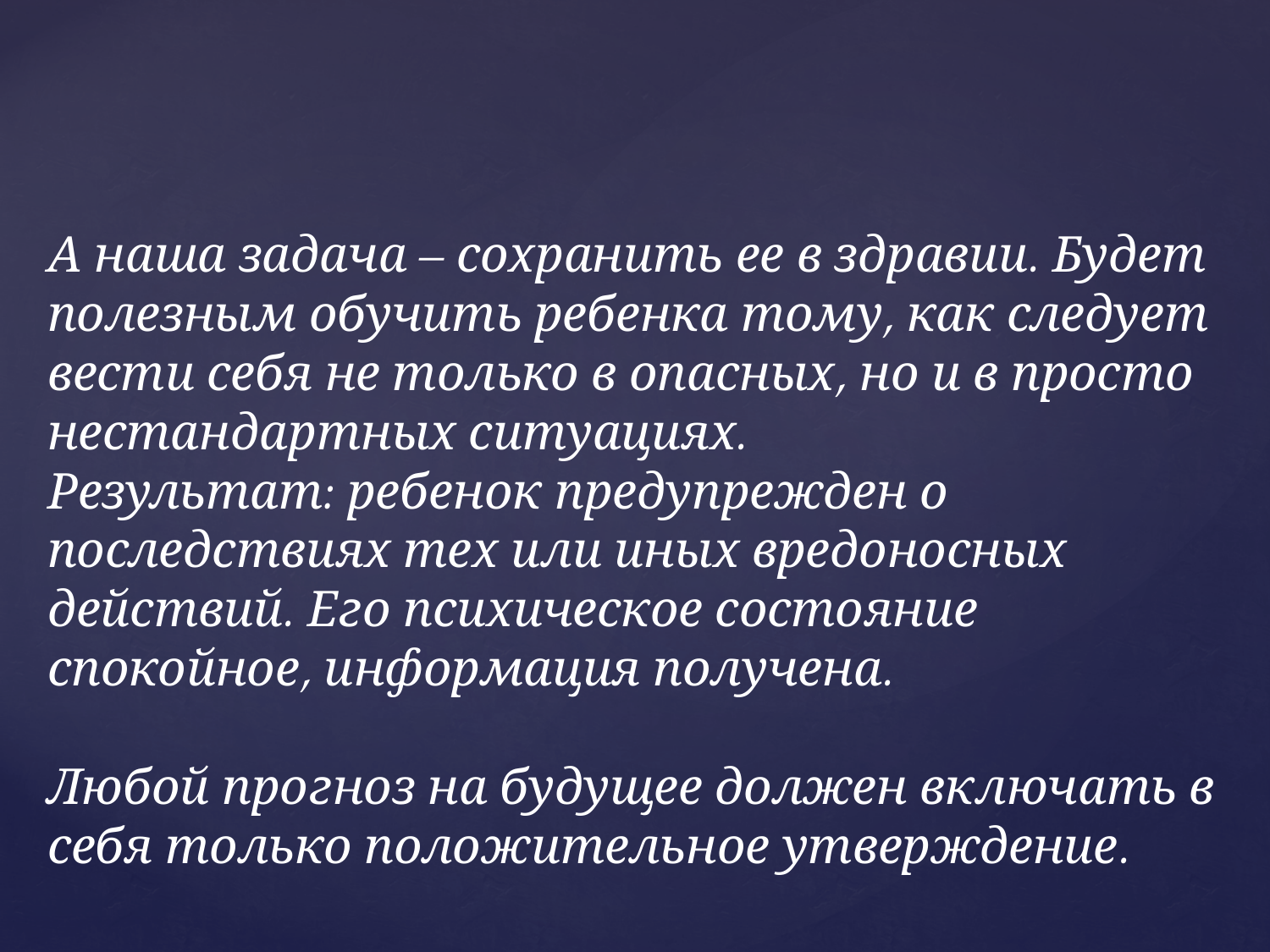

А наша задача – сохранить ее в здравии. Будет полезным обучить ребенка тому, как следует вести себя не только в опасных, но и в просто нестандартных ситуациях.
Результат: ребенок предупрежден о последствиях тех или иных вредоносных действий. Его психическое состояние спокойное, информация получена.

Любой прогноз на будущее должен включать в себя только положительное утверждение.